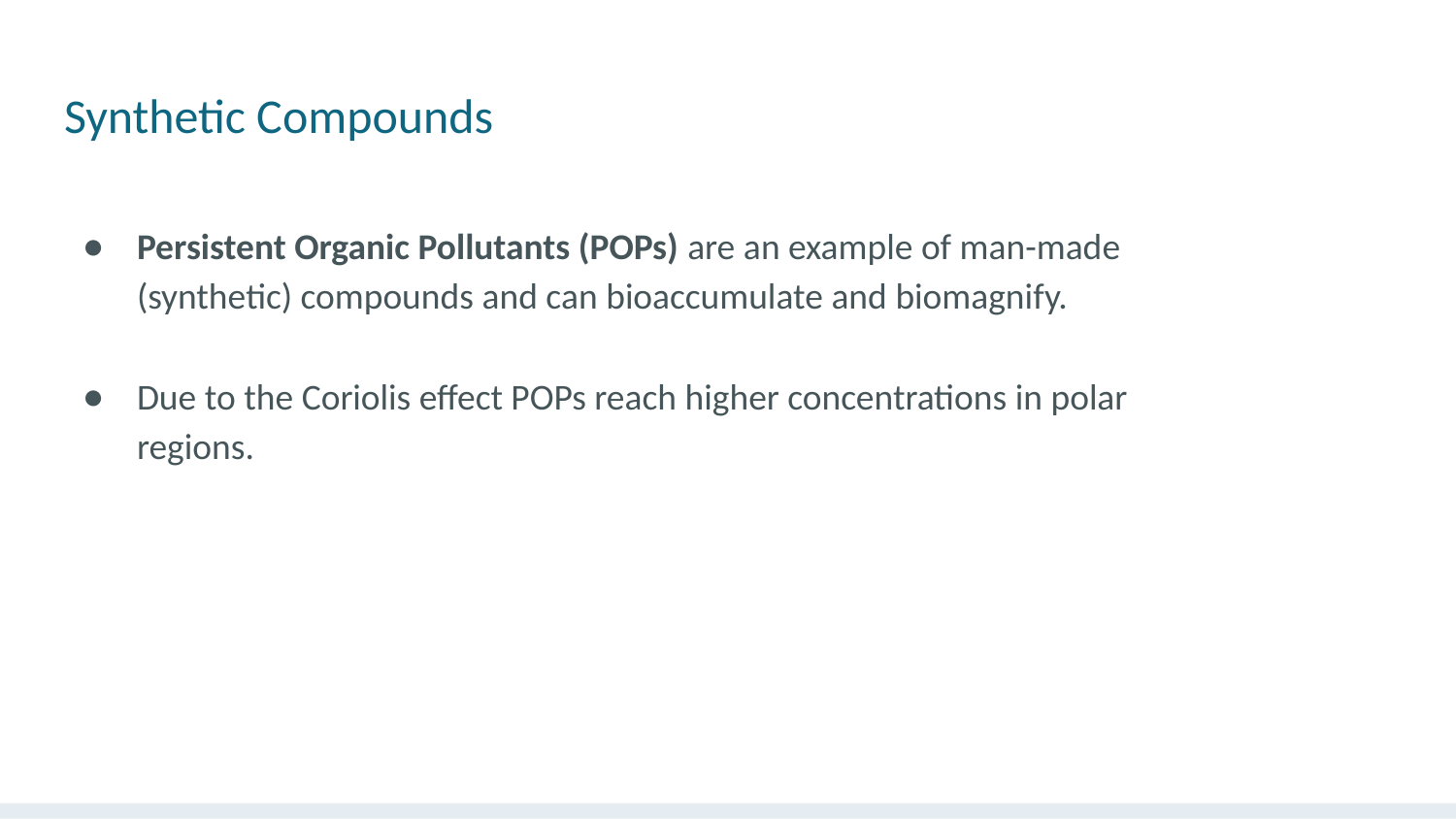

# Synthetic Compounds
Persistent Organic Pollutants (POPs) are an example of man-made (synthetic) compounds and can bioaccumulate and biomagnify.

Due to the Coriolis effect POPs reach higher concentrations in polar regions.